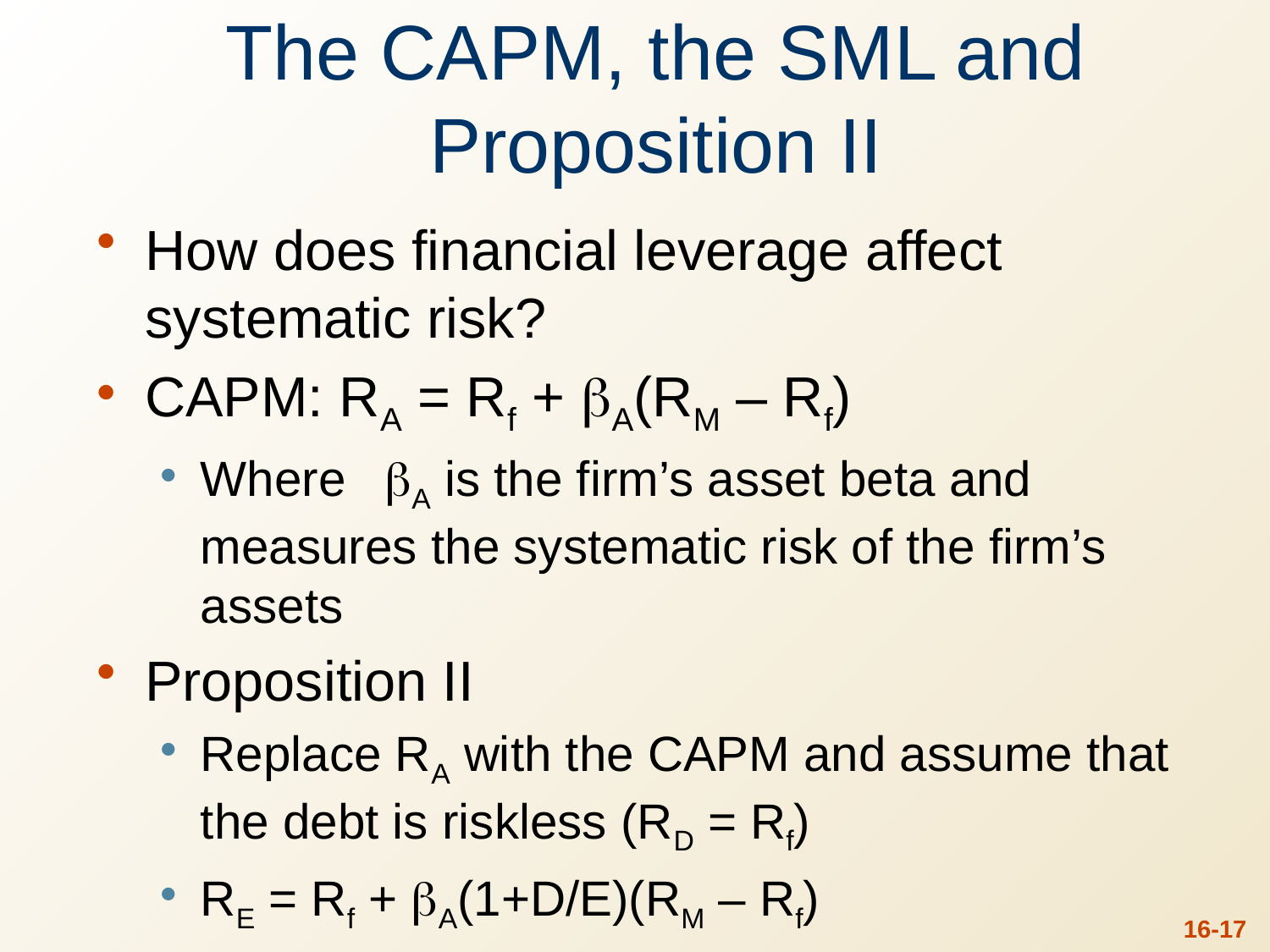

# The CAPM, the SML and Proposition II
How does financial leverage affect systematic risk?
CAPM: RA = Rf + βA(RM – Rf)
Where  βA is the firm’s asset beta and measures the systematic risk of the firm’s assets
Proposition II
Replace RA with the CAPM and assume that the debt is riskless (RD = Rf)
RE = Rf + βA(1+D/E)(RM – Rf)
16-17